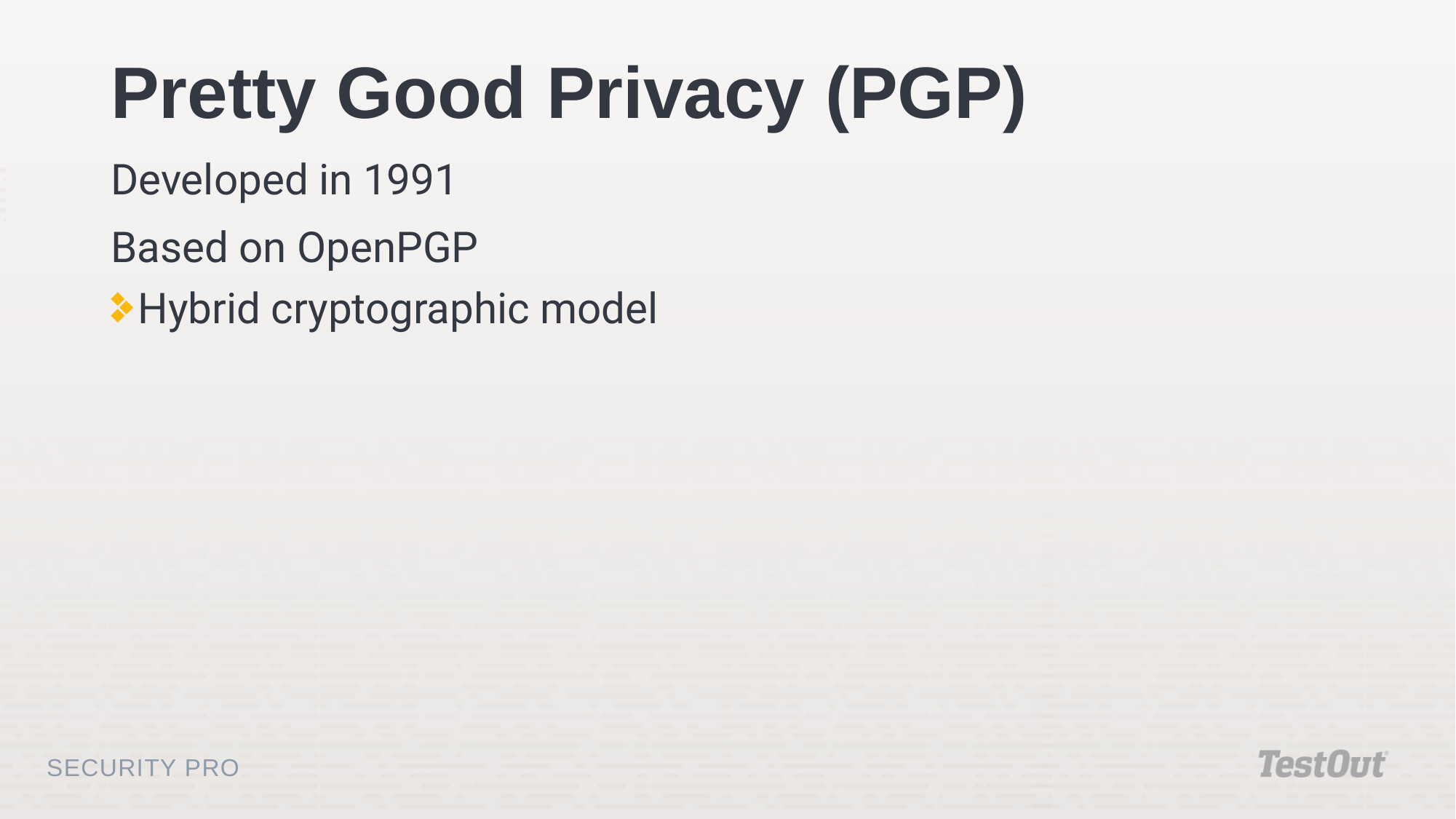

# Pretty Good Privacy (PGP)
Developed in 1991
Based on OpenPGP
Hybrid cryptographic model
Security Pro